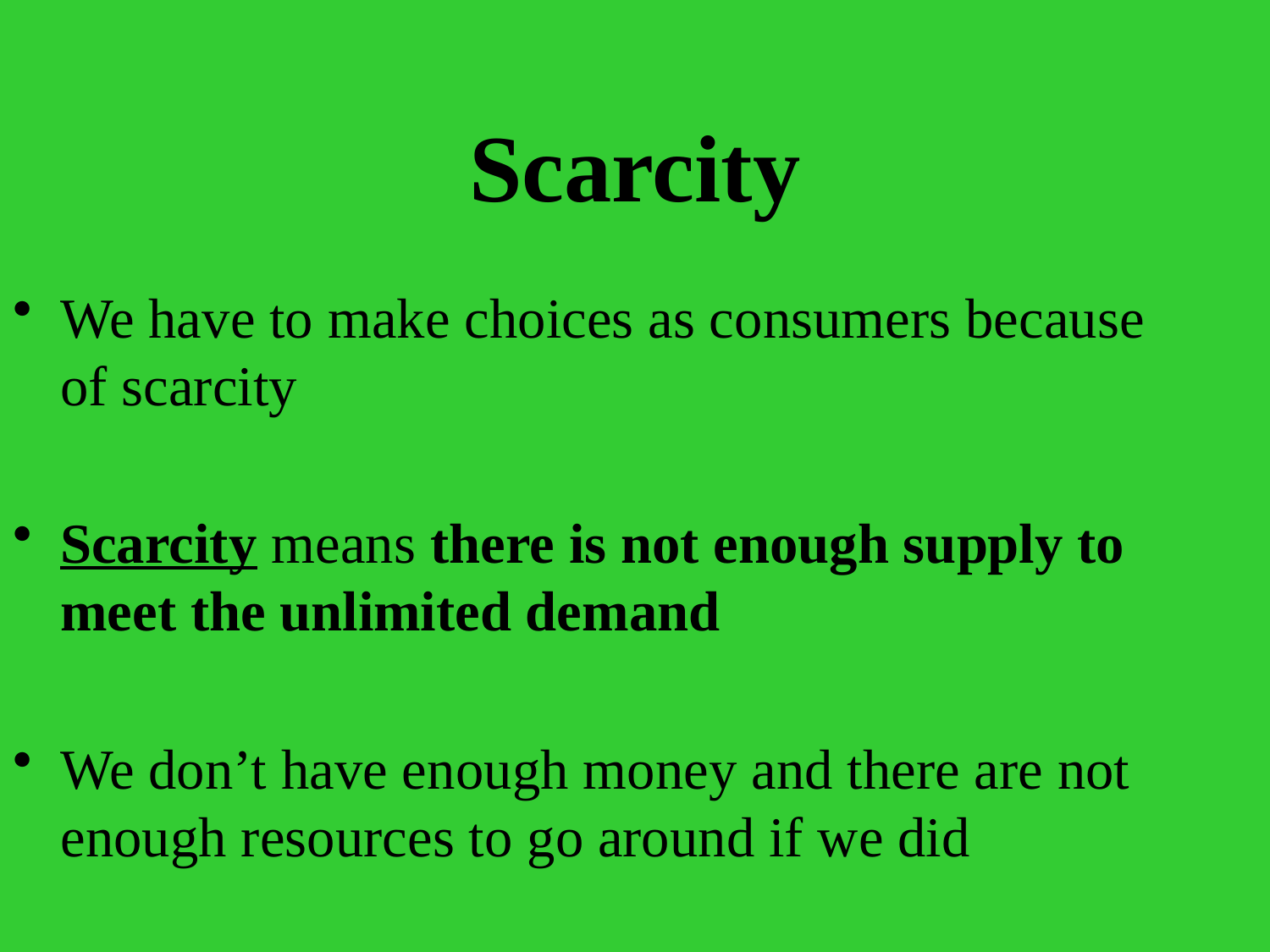

# Scarcity
We have to make choices as consumers because of scarcity

Scarcity means there is not enough supply to meet the unlimited demand

We don’t have enough money and there are not enough resources to go around if we did